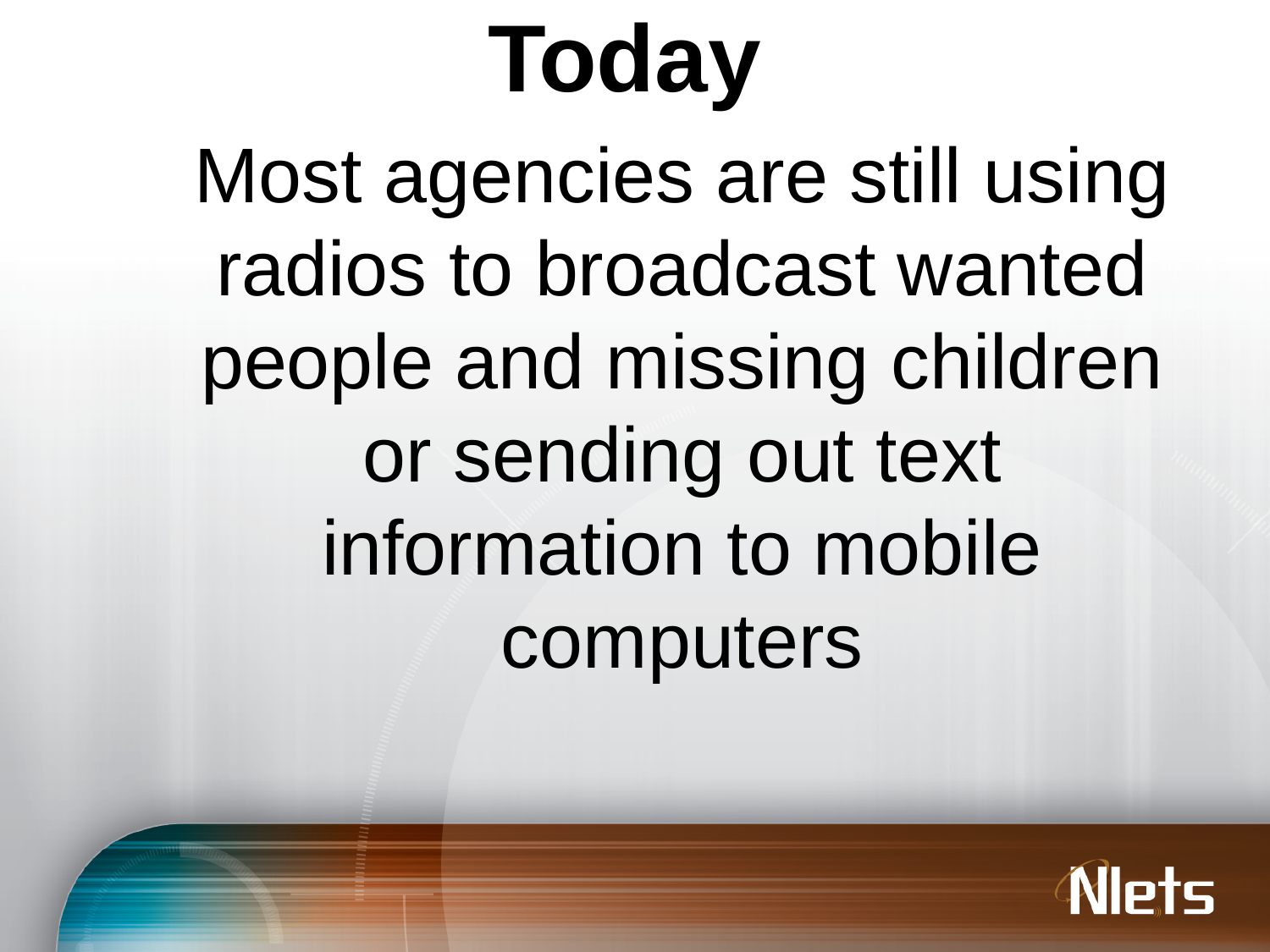

# Today
Most agencies are still using radios to broadcast wanted people and missing children or sending out text information to mobile computers